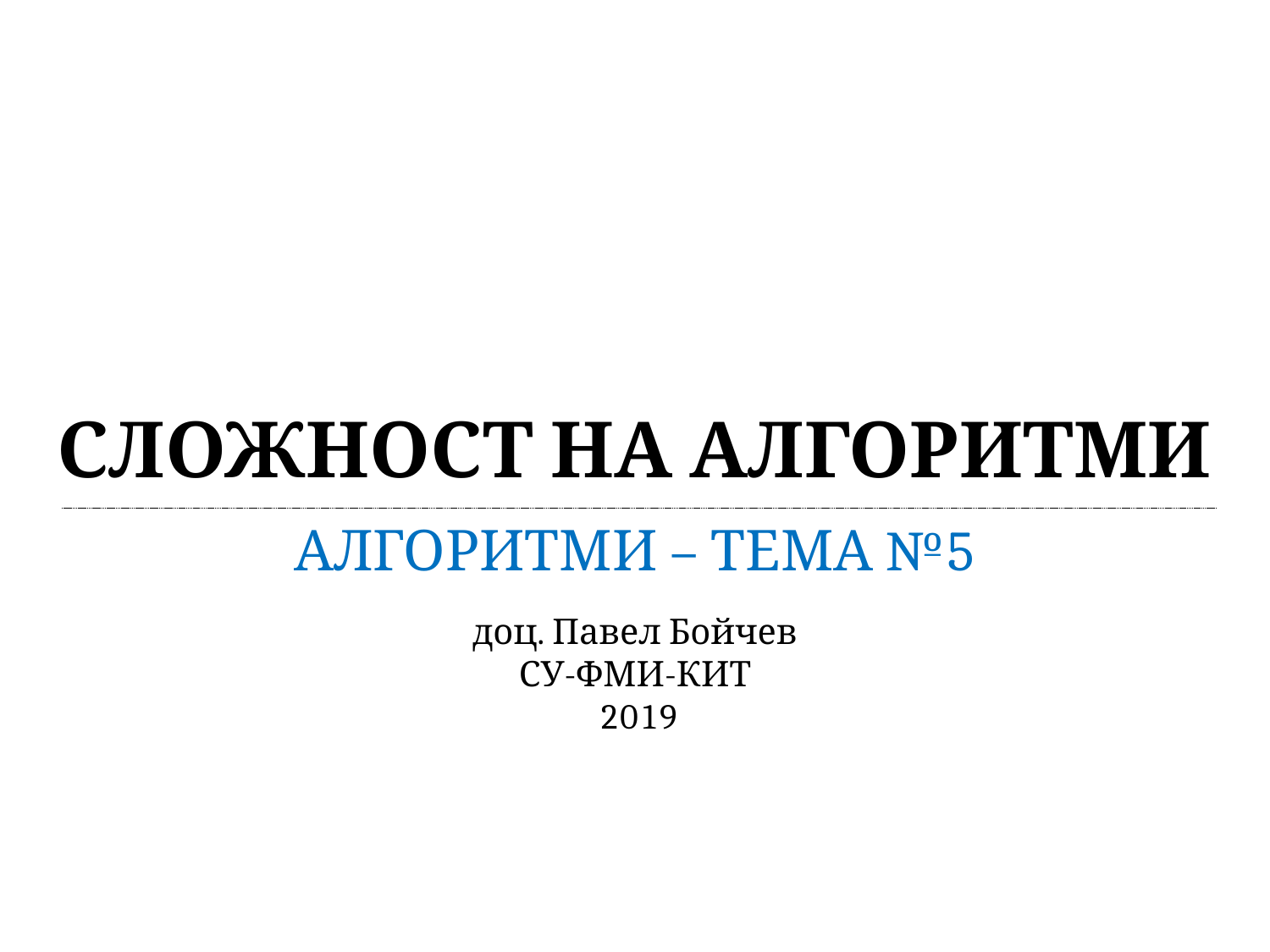

# Сложност на алгоритми
Алгоритми – тема №5